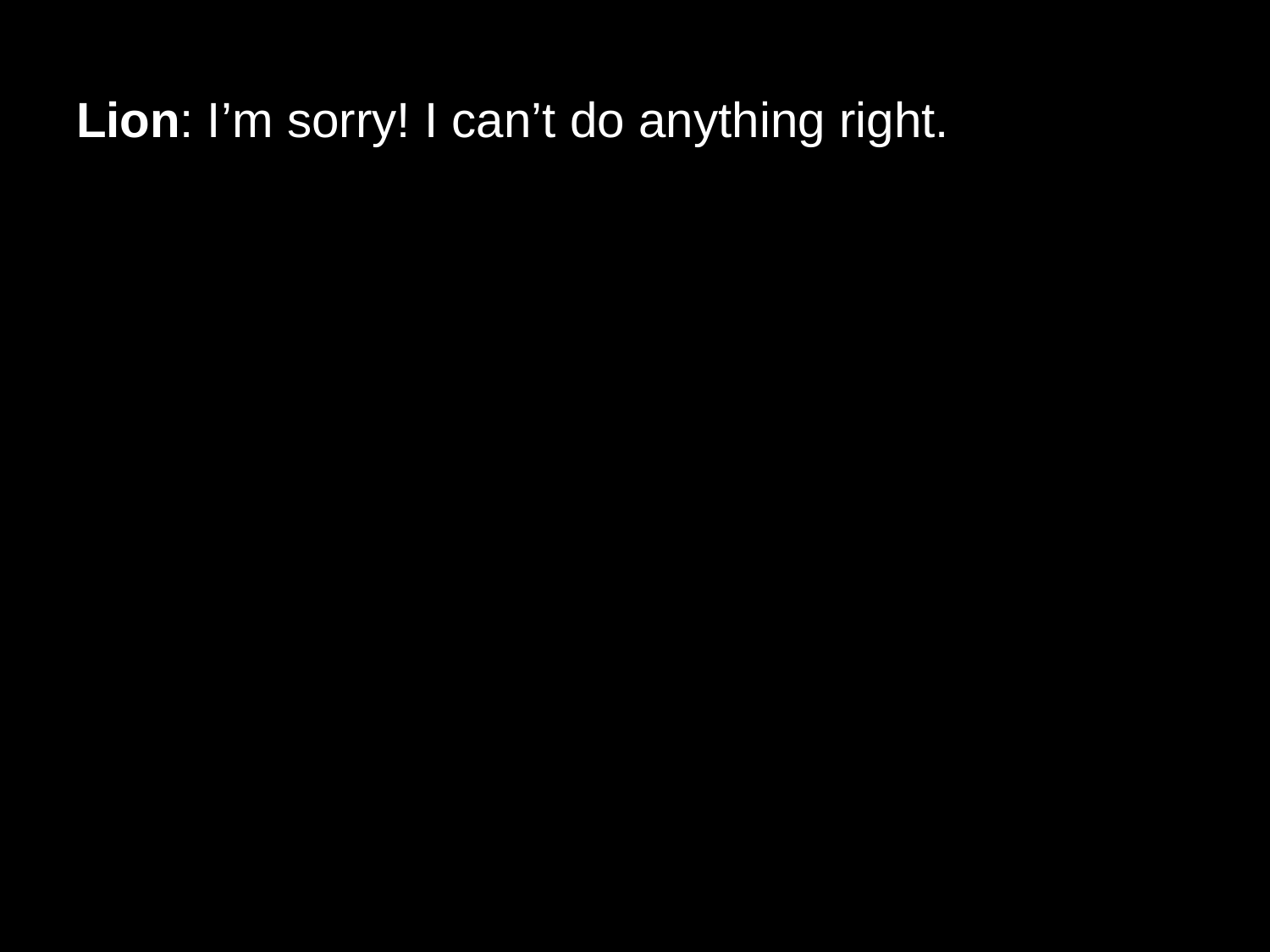

# Lion: I’m sorry! I can’t do anything right.